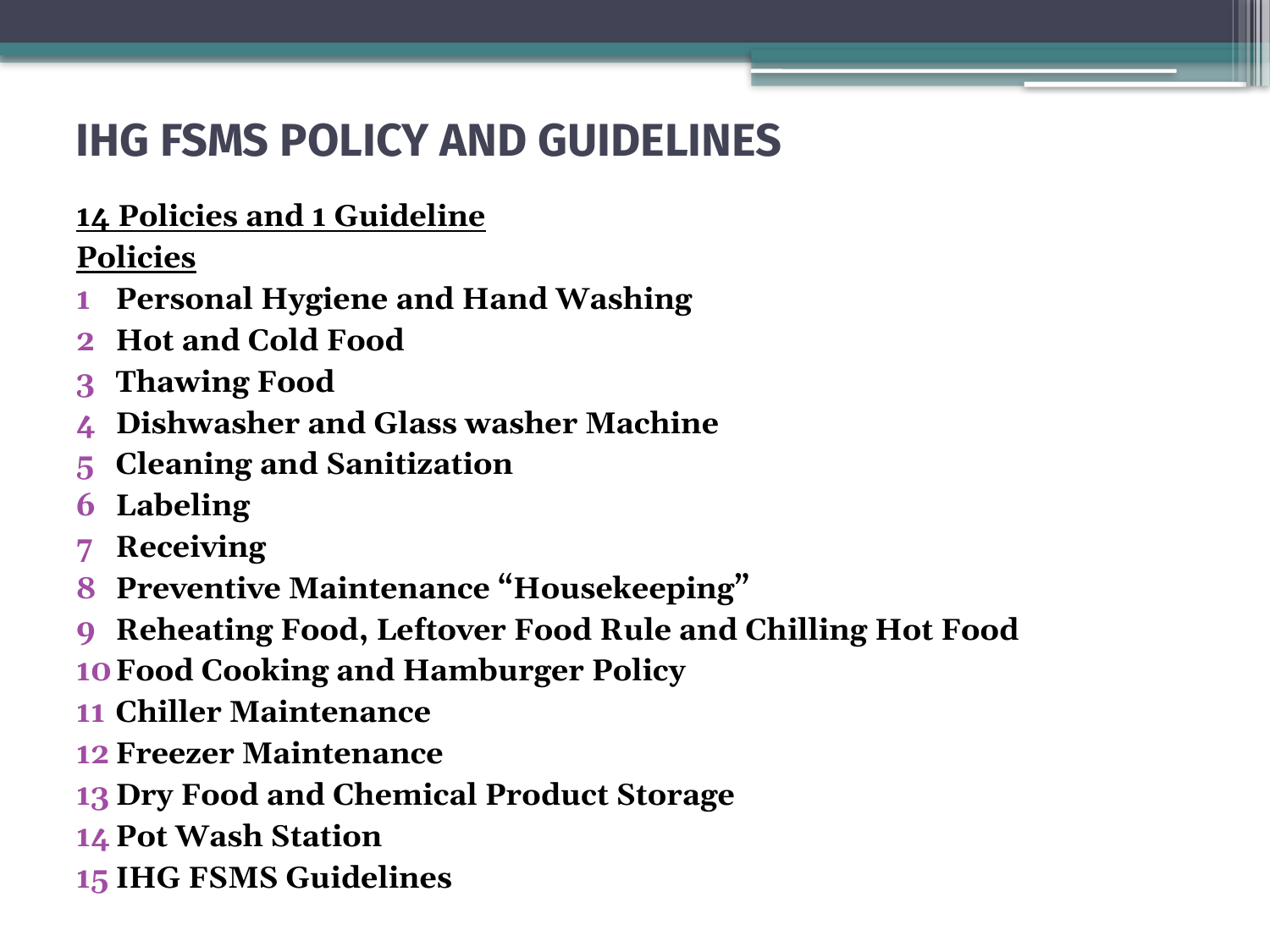

# IHG FSMS POLICY AND GUIDELINES
14 Policies and 1 Guideline
Policies
Personal Hygiene and Hand Washing
Hot and Cold Food
Thawing Food
Dishwasher and Glass washer Machine
Cleaning and Sanitization
Labeling
Receiving
Preventive Maintenance “Housekeeping”
Reheating Food, Leftover Food Rule and Chilling Hot Food
Food Cooking and Hamburger Policy
Chiller Maintenance
Freezer Maintenance
Dry Food and Chemical Product Storage
Pot Wash Station
IHG FSMS Guidelines